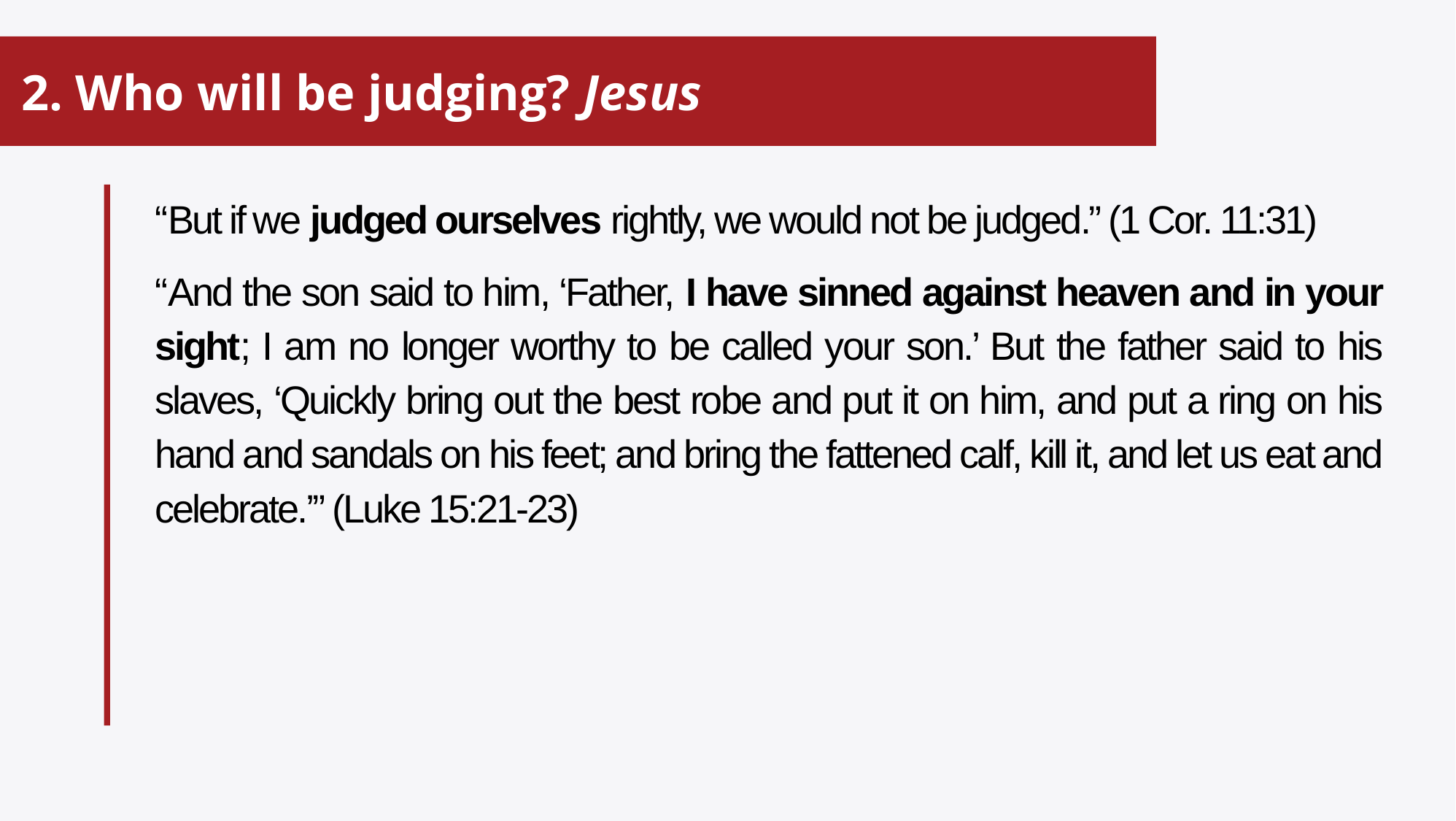

# 2. Who will be judging? Jesus
“But if we judged ourselves rightly, we would not be judged.” (1 Cor. 11:31)
“And the son said to him, ‘Father, I have sinned against heaven and in your sight; I am no longer worthy to be called your son.’ But the father said to his slaves, ‘Quickly bring out the best robe and put it on him, and put a ring on his hand and sandals on his feet; and bring the fattened calf, kill it, and let us eat and celebrate.’” (Luke 15:21-23)